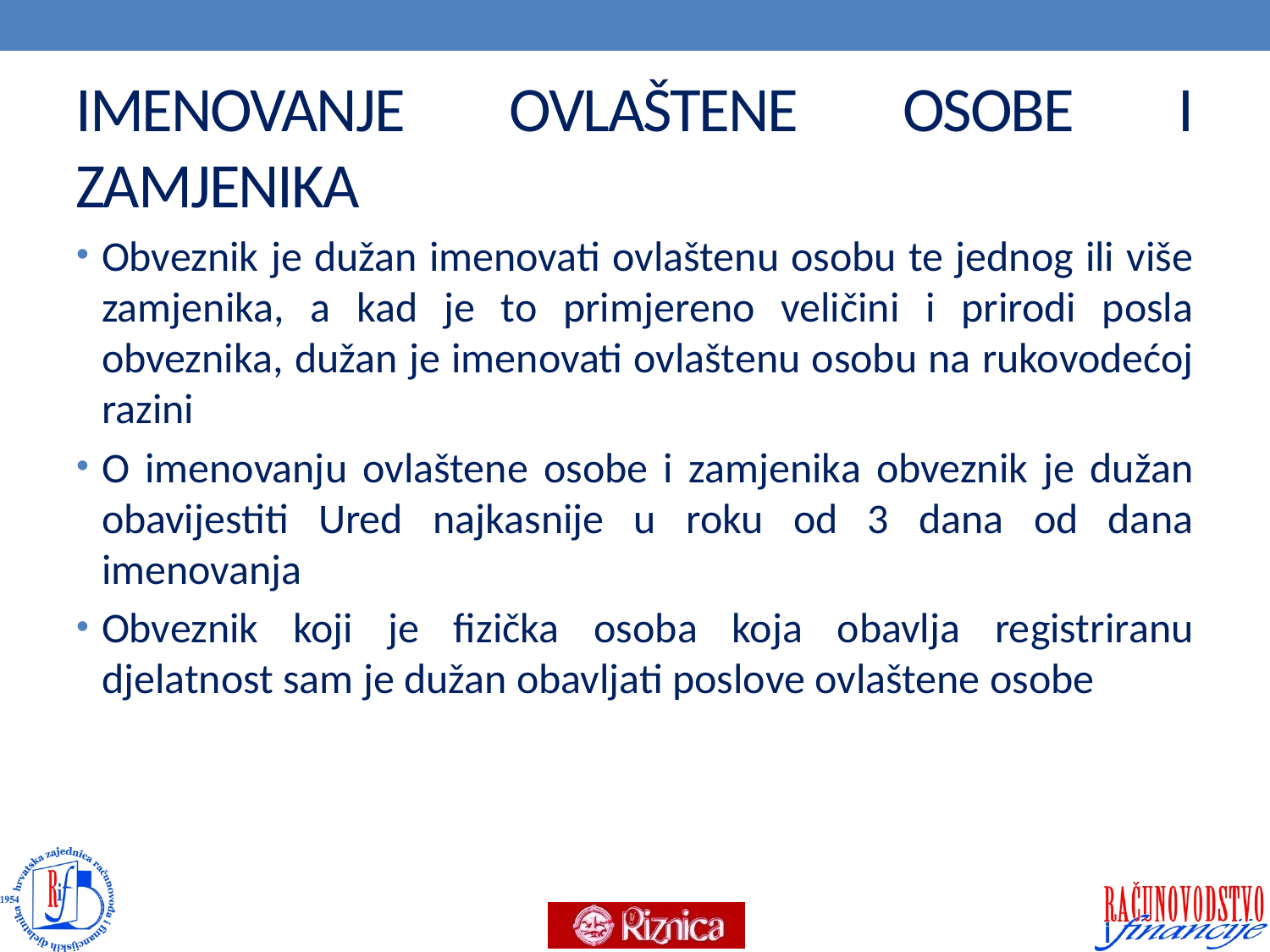

# IMENOVANJE OVLAŠTENE OSOBE I ZAMJENIKA
Obveznik je dužan imenovati ovlaštenu osobu te jednog ili više zamjenika, a kad je to primjereno veličini i prirodi posla obveznika, dužan je imenovati ovlaštenu osobu na rukovodećoj razini
O imenovanju ovlaštene osobe i zamjenika obveznik je dužan obavijestiti Ured najkasnije u roku od 3 dana od dana imenovanja
Obveznik koji je fizička osoba koja obavlja registriranu djelatnost sam je dužan obavljati poslove ovlaštene osobe